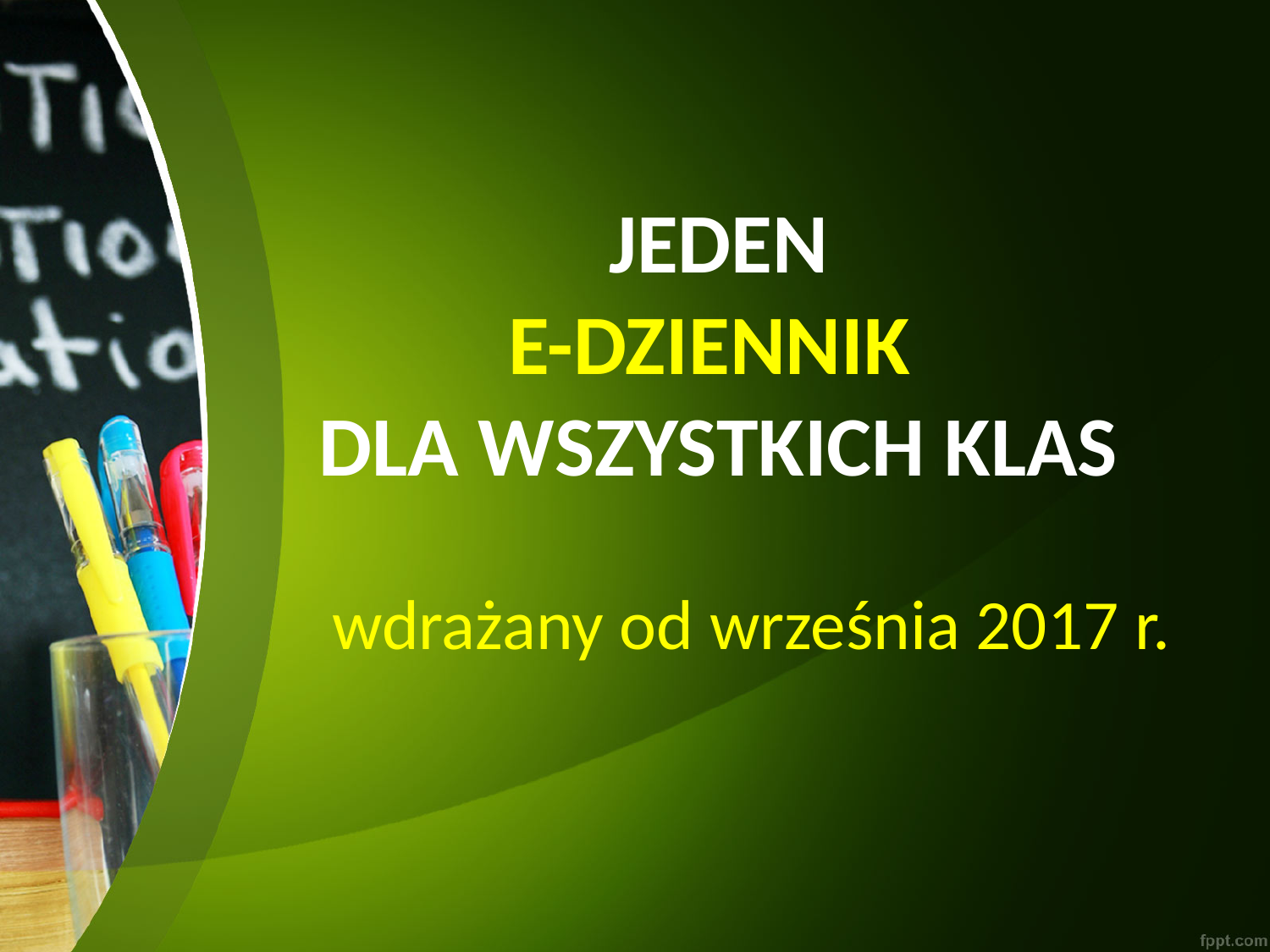

JEDEN
E-DZIENNIK
DLA WSZYSTKICH KLAS

# wdrażany od września 2017 r.